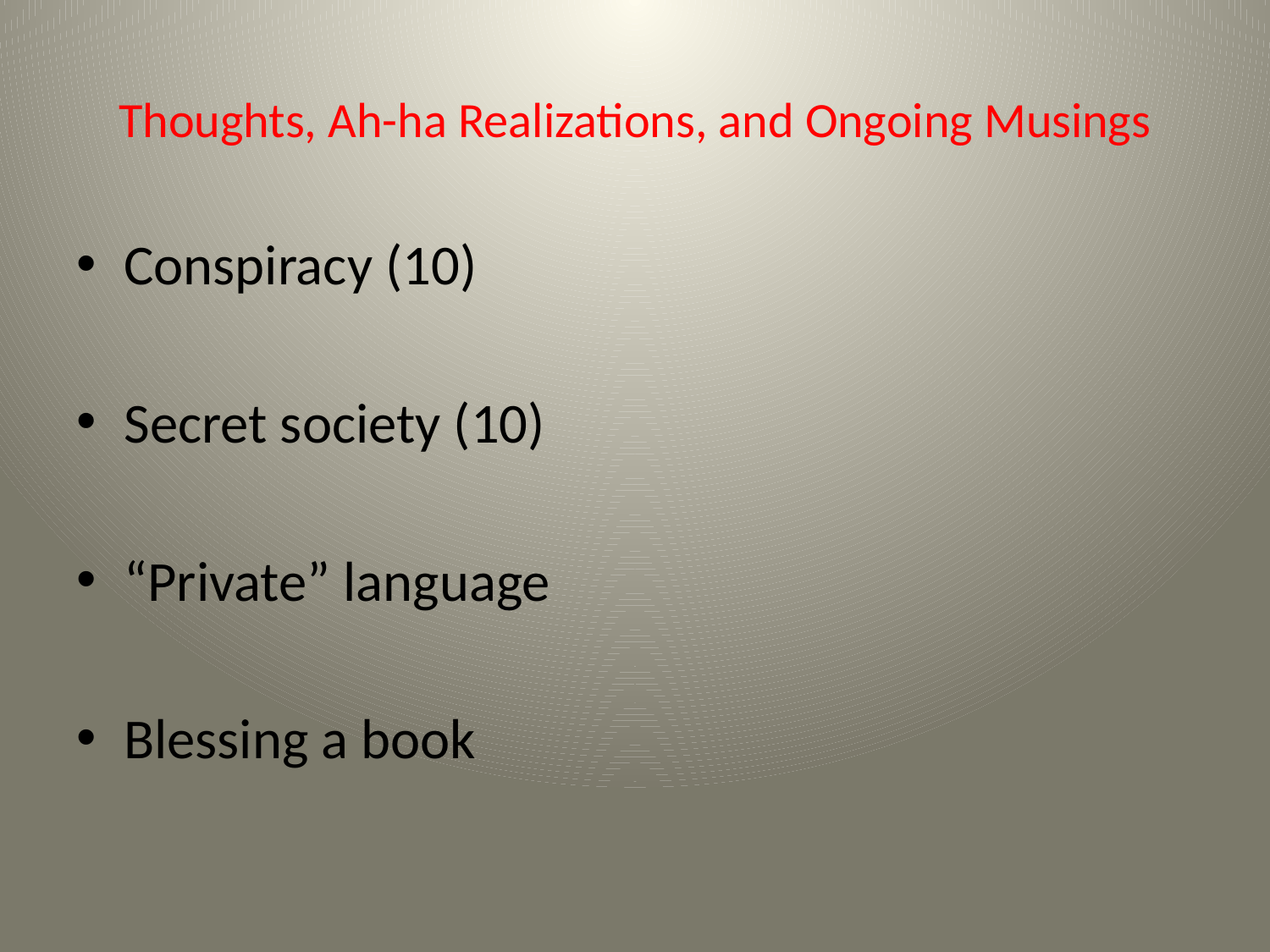

# Thoughts, Ah-ha Realizations, and Ongoing Musings
Conspiracy (10)

Secret society (10)

“Private” language

Blessing a book